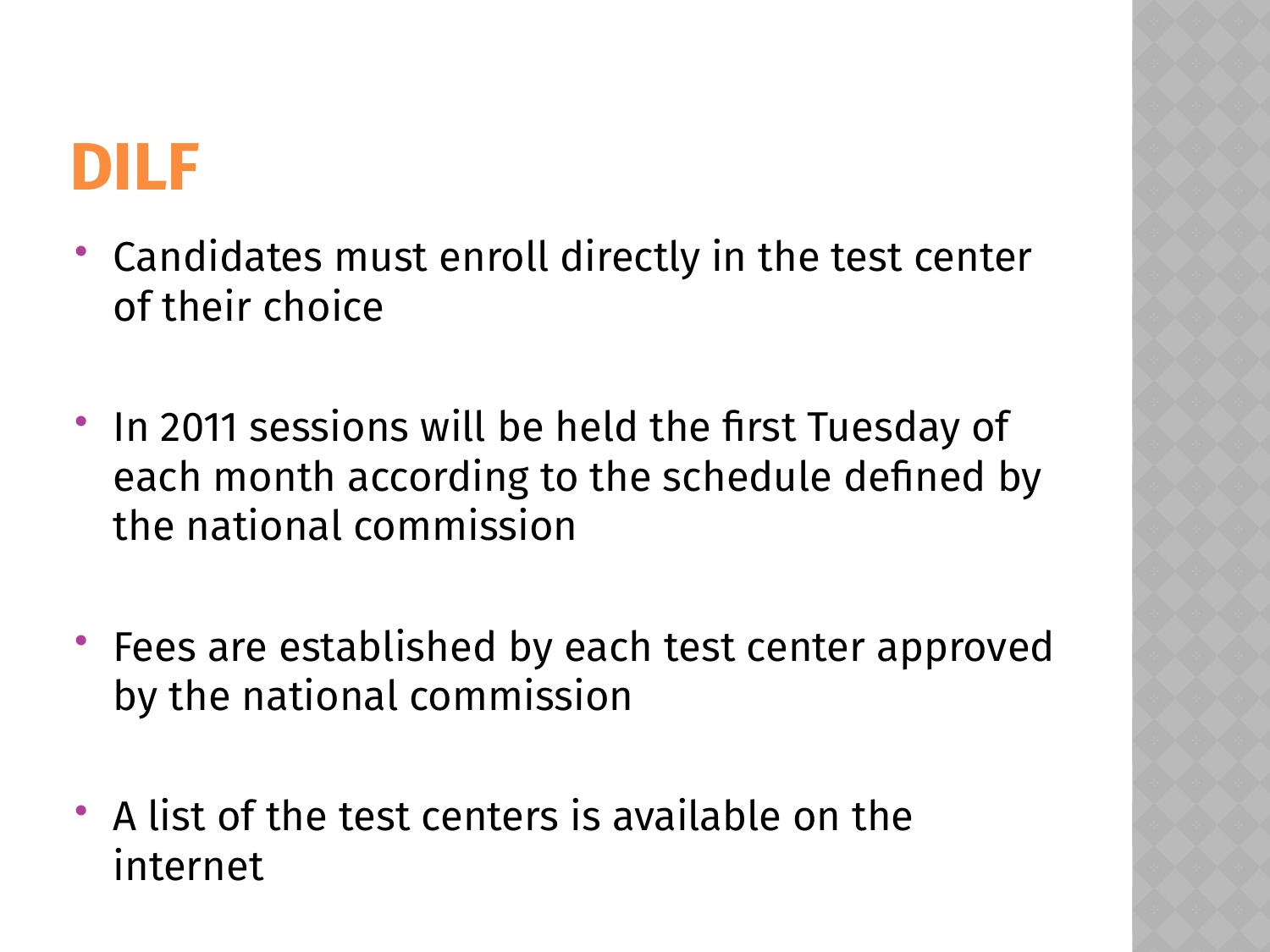

# DILF
Candidates must enroll directly in the test center of their choice

In 2011 sessions will be held the first Tuesday of each month according to the schedule defined by the national commission

Fees are established by each test center approved by the national commission

A list of the test centers is available on the internet